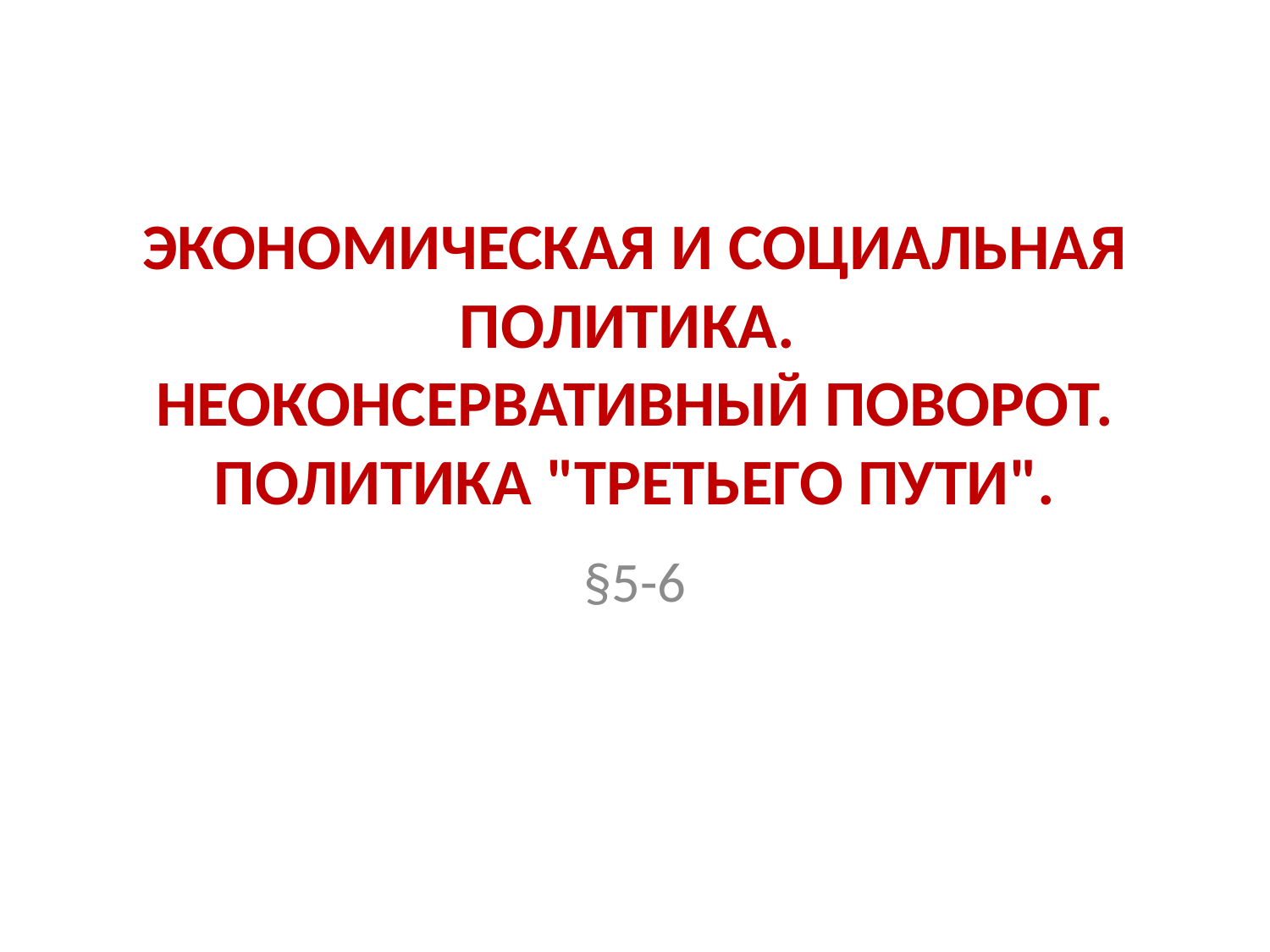

# ЭКОНОМИЧЕСКАЯ И СОЦИАЛЬНАЯ ПОЛИТИКА. НЕОКОНСЕРВАТИВНЫЙ ПОВОРОТ. ПОЛИТИКА "ТРЕТЬЕГО ПУТИ".
§5-6